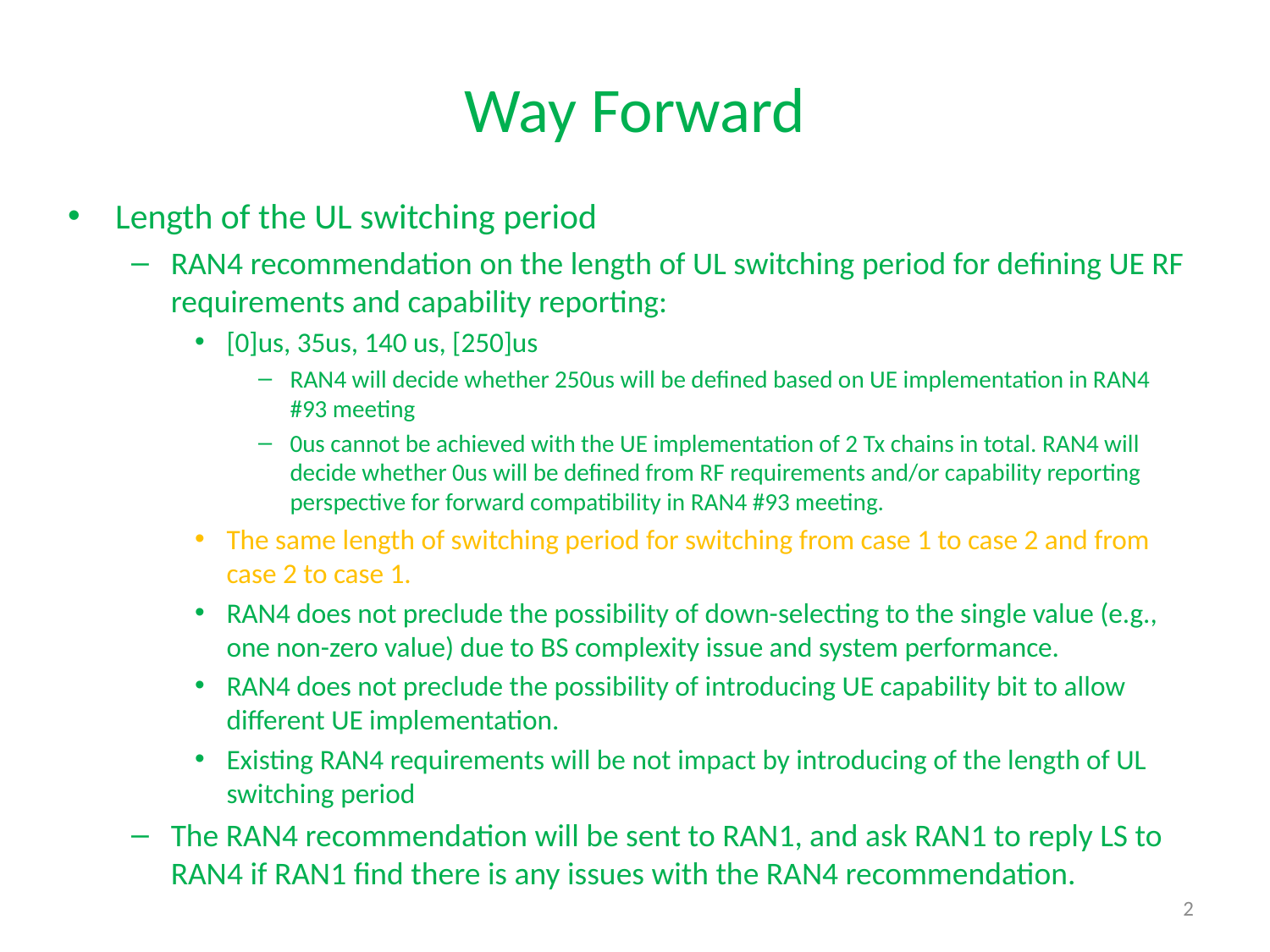

# Way Forward
Length of the UL switching period
RAN4 recommendation on the length of UL switching period for defining UE RF requirements and capability reporting:
[0]us, 35us, 140 us, [250]us
RAN4 will decide whether 250us will be defined based on UE implementation in RAN4 #93 meeting
0us cannot be achieved with the UE implementation of 2 Tx chains in total. RAN4 will decide whether 0us will be defined from RF requirements and/or capability reporting perspective for forward compatibility in RAN4 #93 meeting.
The same length of switching period for switching from case 1 to case 2 and from case 2 to case 1.
RAN4 does not preclude the possibility of down-selecting to the single value (e.g., one non-zero value) due to BS complexity issue and system performance.
RAN4 does not preclude the possibility of introducing UE capability bit to allow different UE implementation.
Existing RAN4 requirements will be not impact by introducing of the length of UL switching period
The RAN4 recommendation will be sent to RAN1, and ask RAN1 to reply LS to RAN4 if RAN1 find there is any issues with the RAN4 recommendation.
2